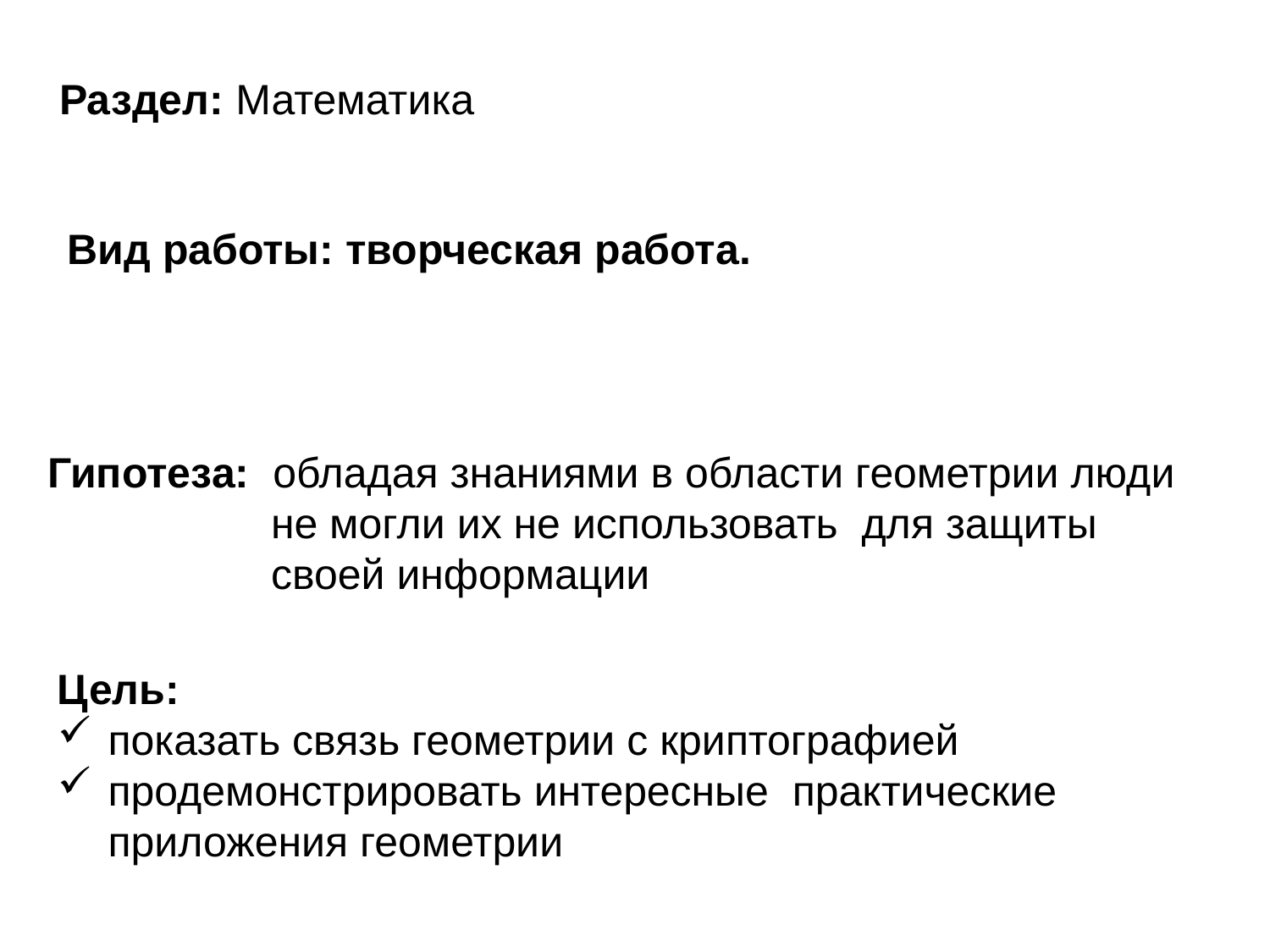

Раздел: Математика
Вид работы: творческая работа.
Гипотеза:  обладая знаниями в области геометрии люди не могли их не использовать  для защиты своей информации

Цель:
показать связь геометрии с криптографией
продемонстрировать интересные  практические приложения геометрии